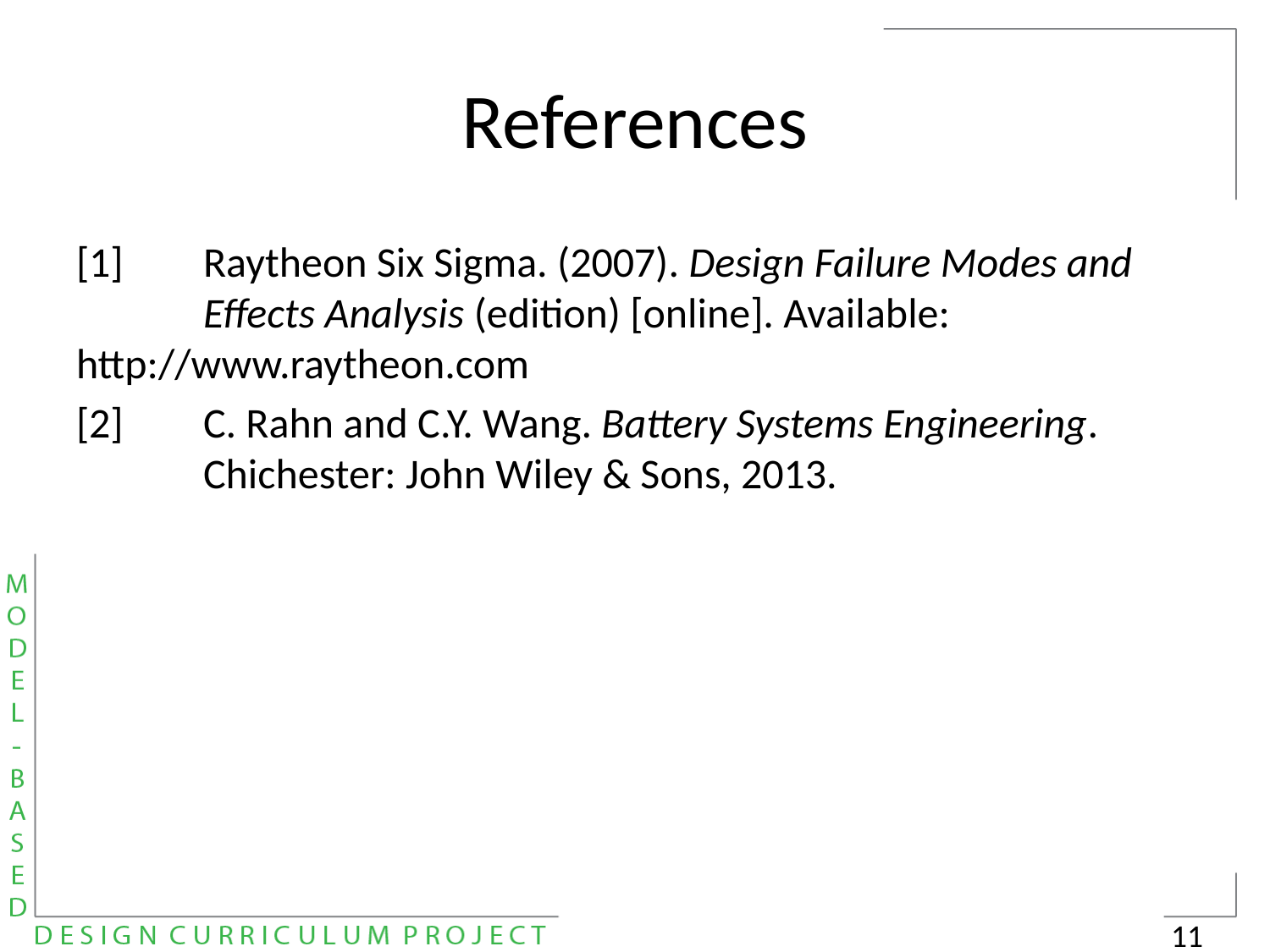

# References
[1] 	Raytheon Six Sigma. (2007). Design Failure Modes and 	Effects Analysis (edition) [online]. Available: 	http://www.raytheon.com
[2] 	C. Rahn and C.Y. Wang. Battery Systems Engineering. 	Chichester: John Wiley & Sons, 2013.